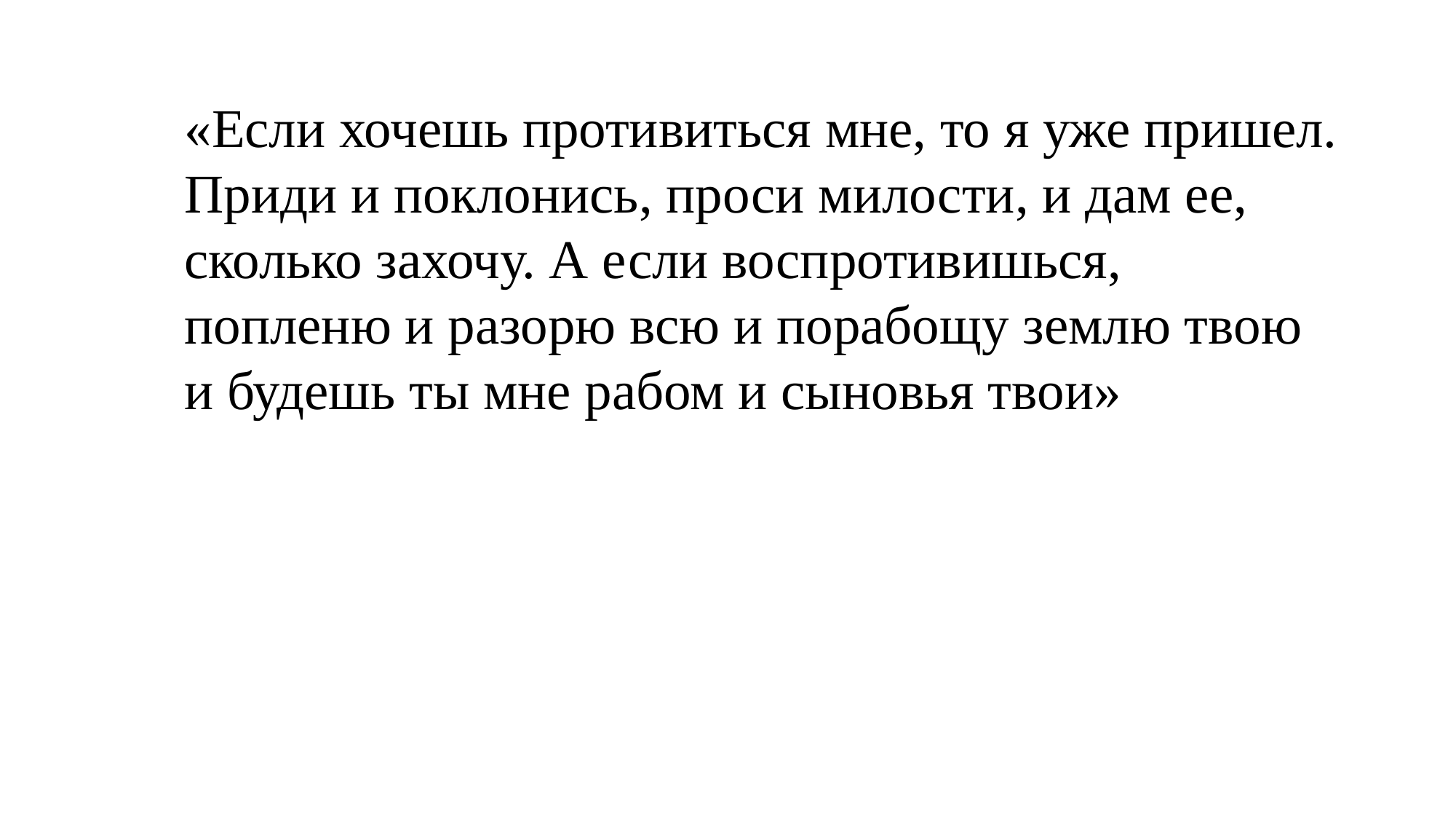

«Если хочешь противиться мне, то я уже пришел. Приди и поклонись, проси милости, и дам ее, сколько захочу. А если воспротивишься, попленю и разорю всю и порабощу землю твою и будешь ты мне рабом и сыновья твои»